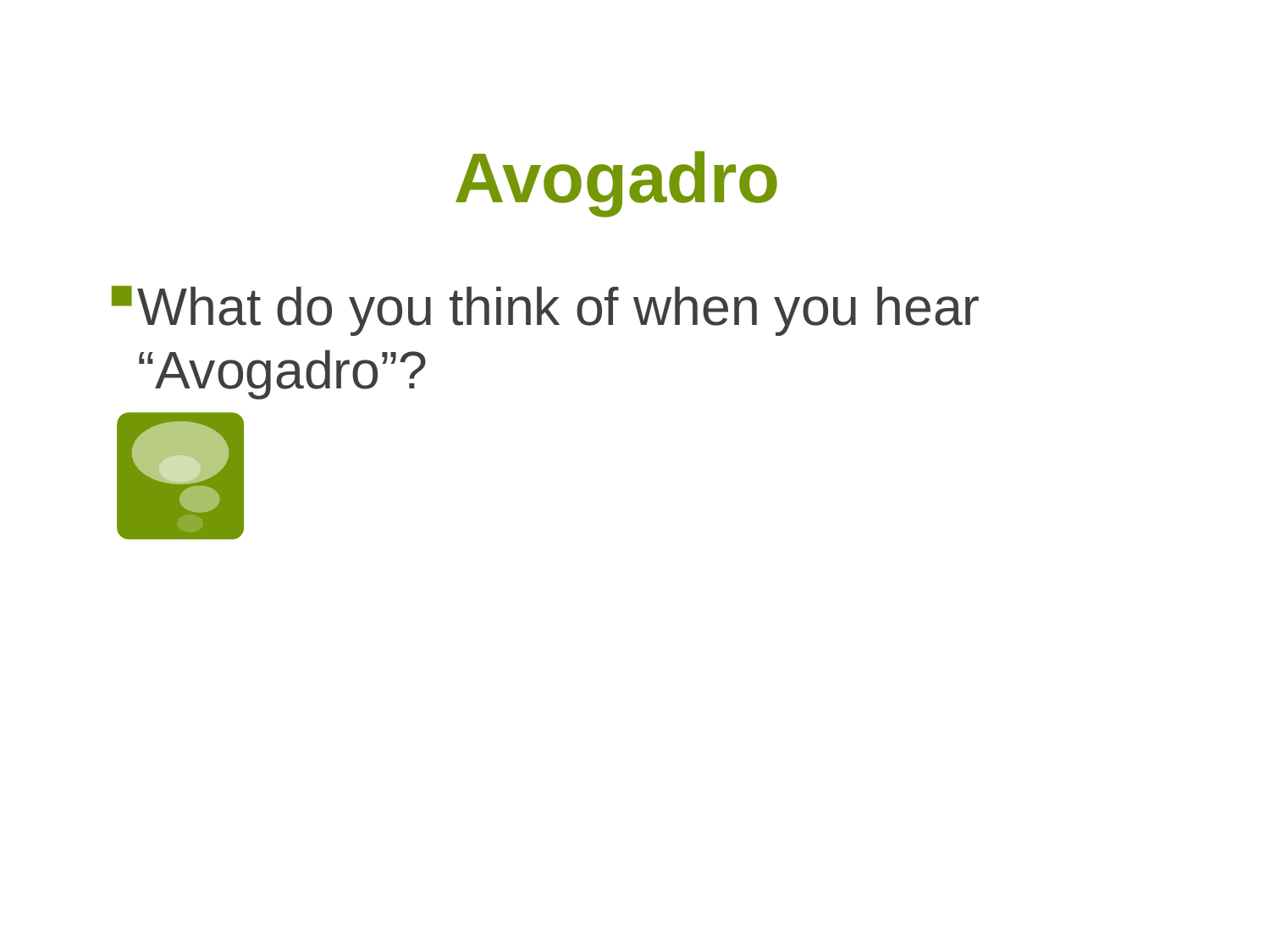

# Avogadro
What do you think of when you hear “Avogadro”?